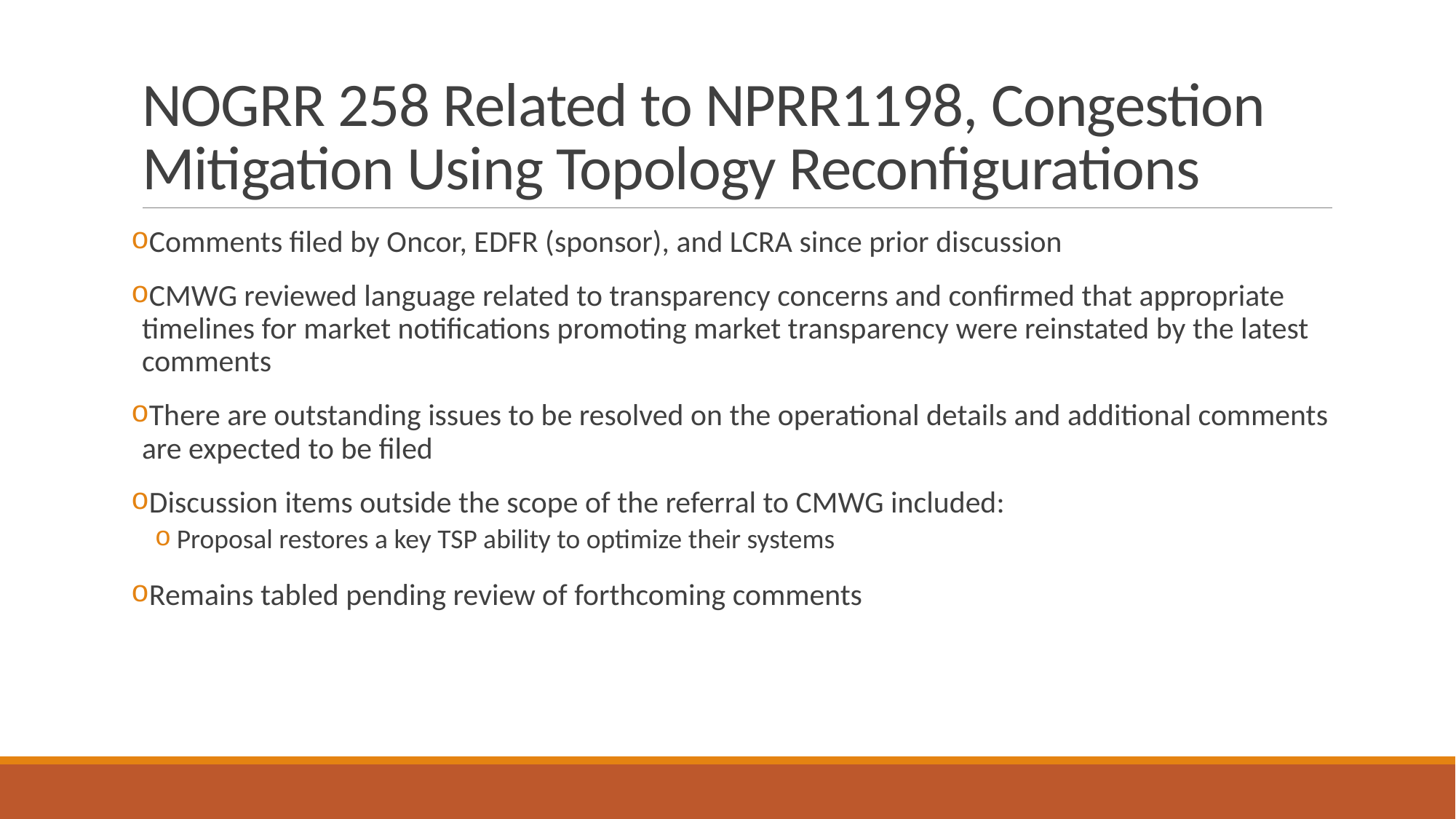

# NOGRR 258 Related to NPRR1198, Congestion Mitigation Using Topology Reconfigurations
Comments filed by Oncor, EDFR (sponsor), and LCRA since prior discussion
CMWG reviewed language related to transparency concerns and confirmed that appropriate timelines for market notifications promoting market transparency were reinstated by the latest comments
There are outstanding issues to be resolved on the operational details and additional comments are expected to be filed
Discussion items outside the scope of the referral to CMWG included:
Proposal restores a key TSP ability to optimize their systems
Remains tabled pending review of forthcoming comments